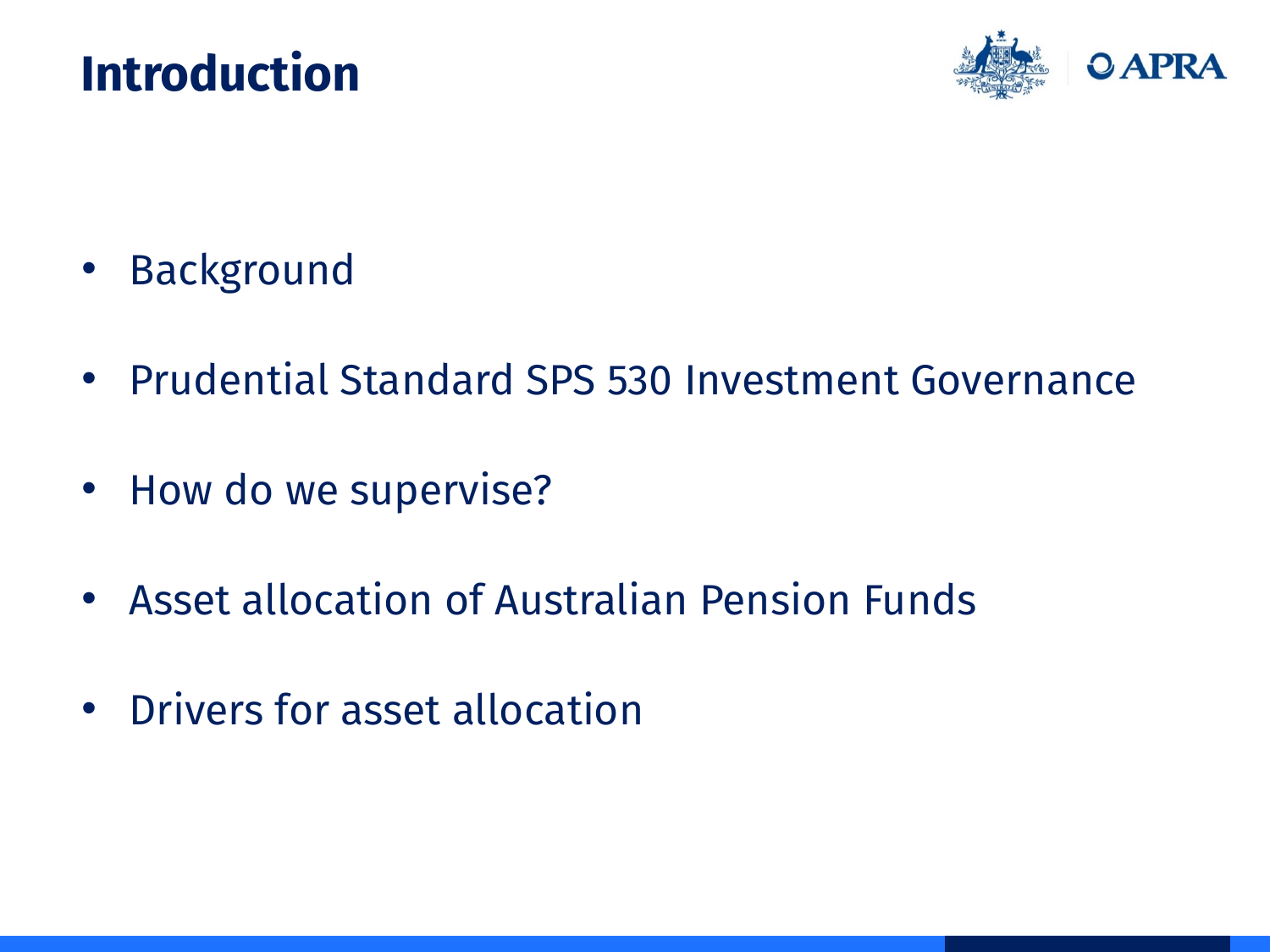

# Introduction
Background
Prudential Standard SPS 530 Investment Governance
How do we supervise?
Asset allocation of Australian Pension Funds
Drivers for asset allocation